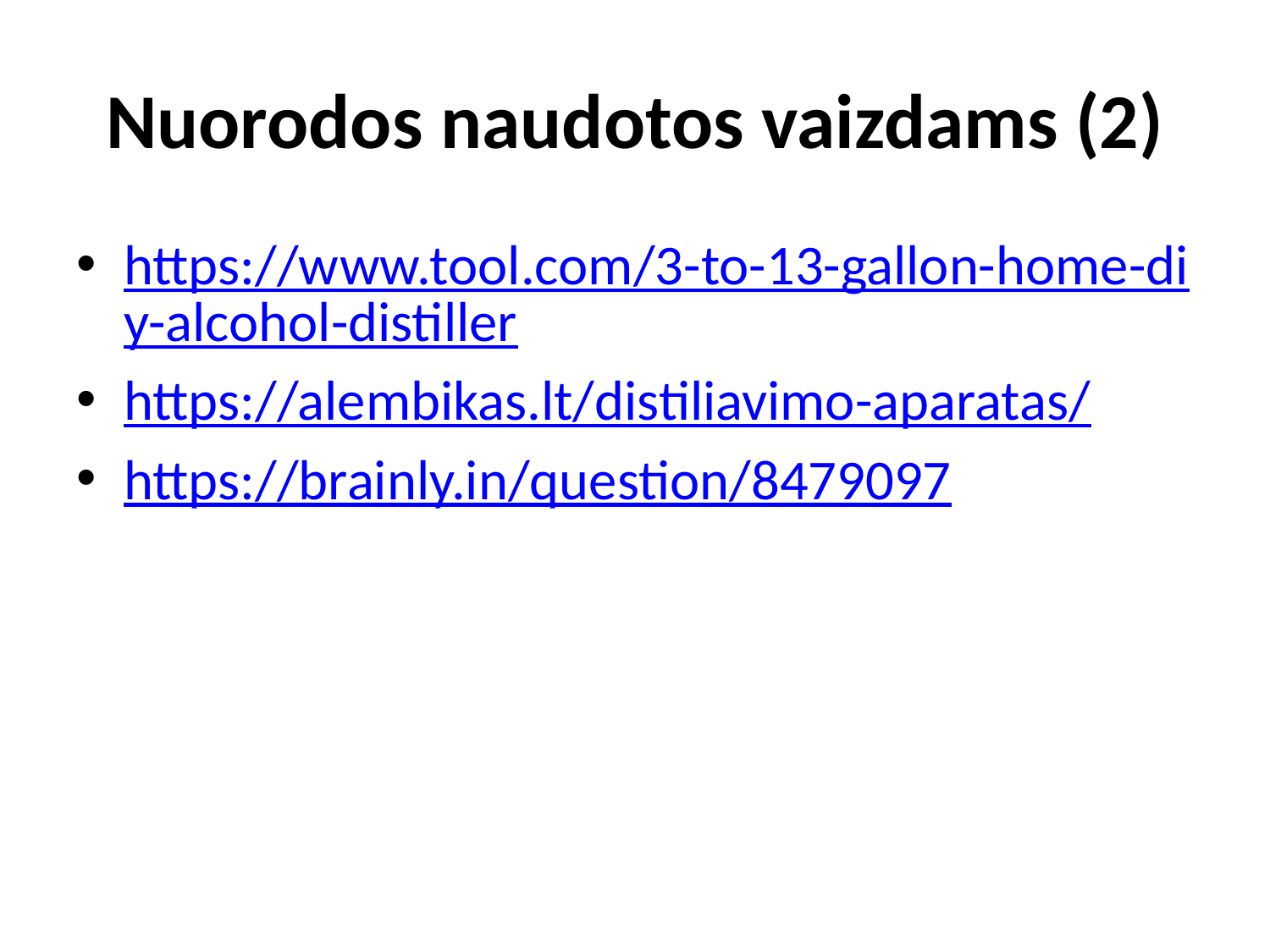

# Nuorodos naudotos vaizdams (2)
https://www.tool.com/3-to-13-gallon-home-diy-alcohol-distiller
https://alembikas.lt/distiliavimo-aparatas/
https://brainly.in/question/8479097